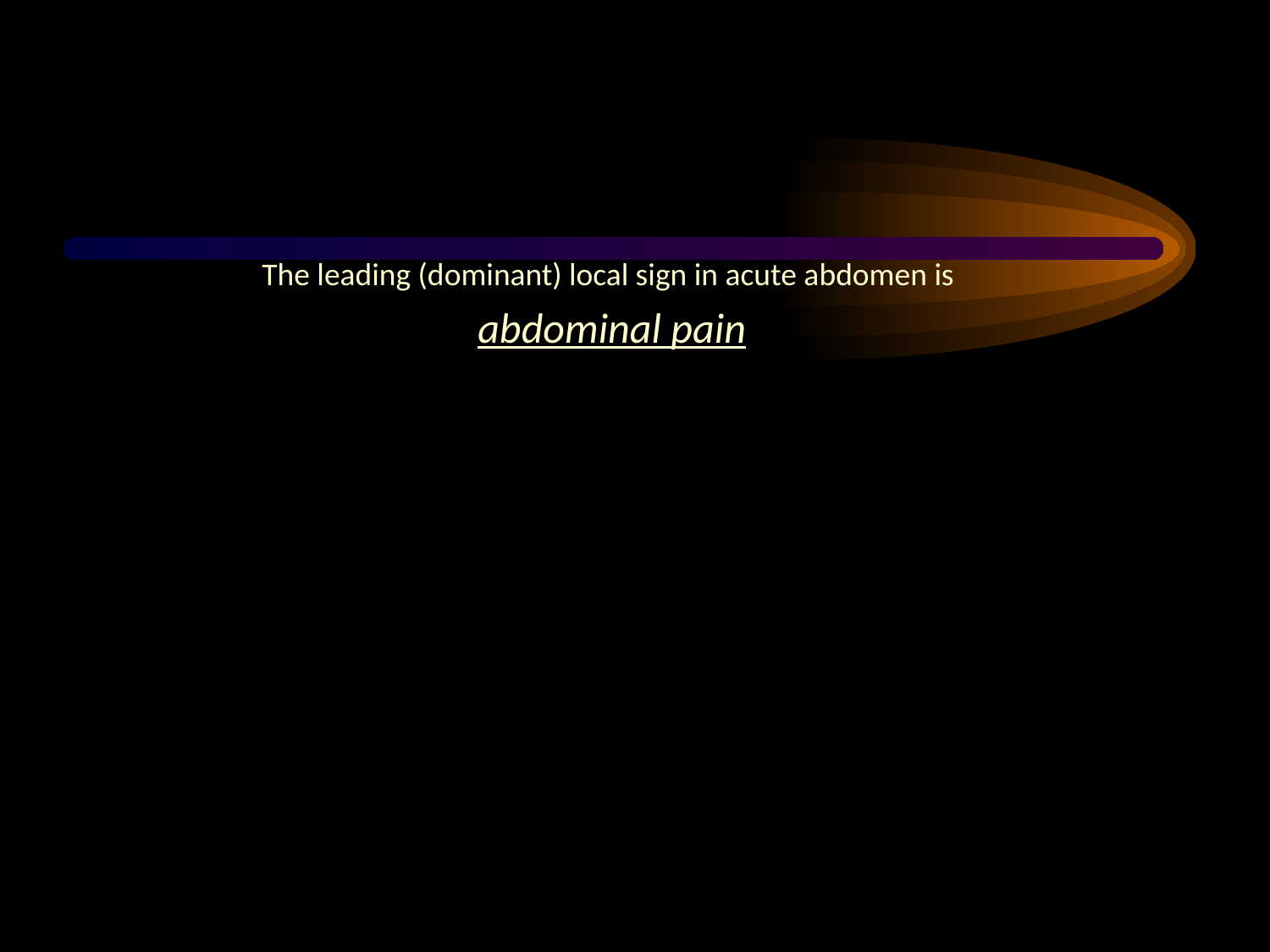

#
The leading (dominant) local sign in acute abdomen is
abdominal pain